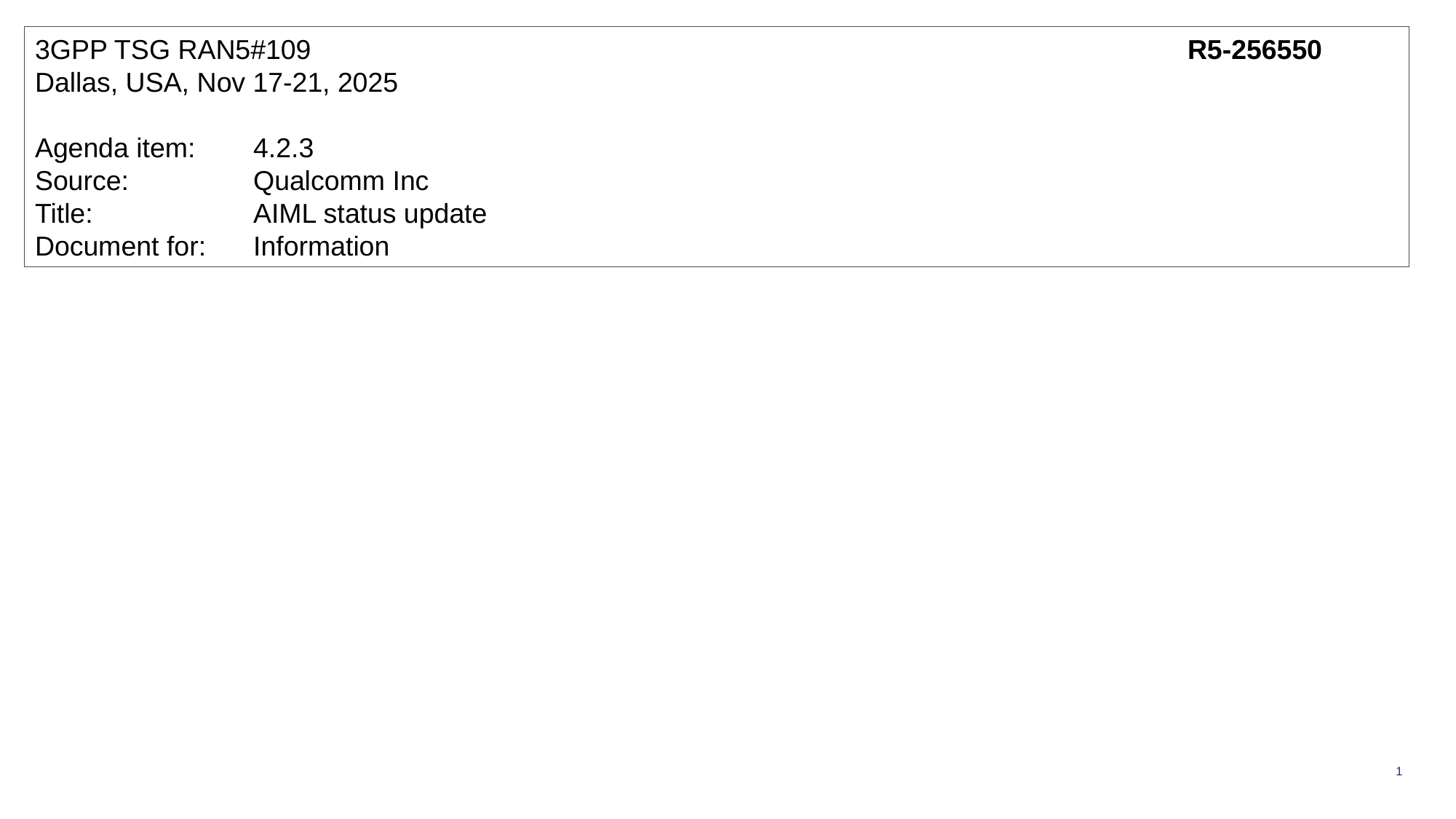

3GPP TSG RAN5#109								        R5-256550
Dallas, USA, Nov 17-21, 2025

Agenda item: 	4.2.3
Source:		Qualcomm Inc
Title:		AIML status update
Document for:	Information